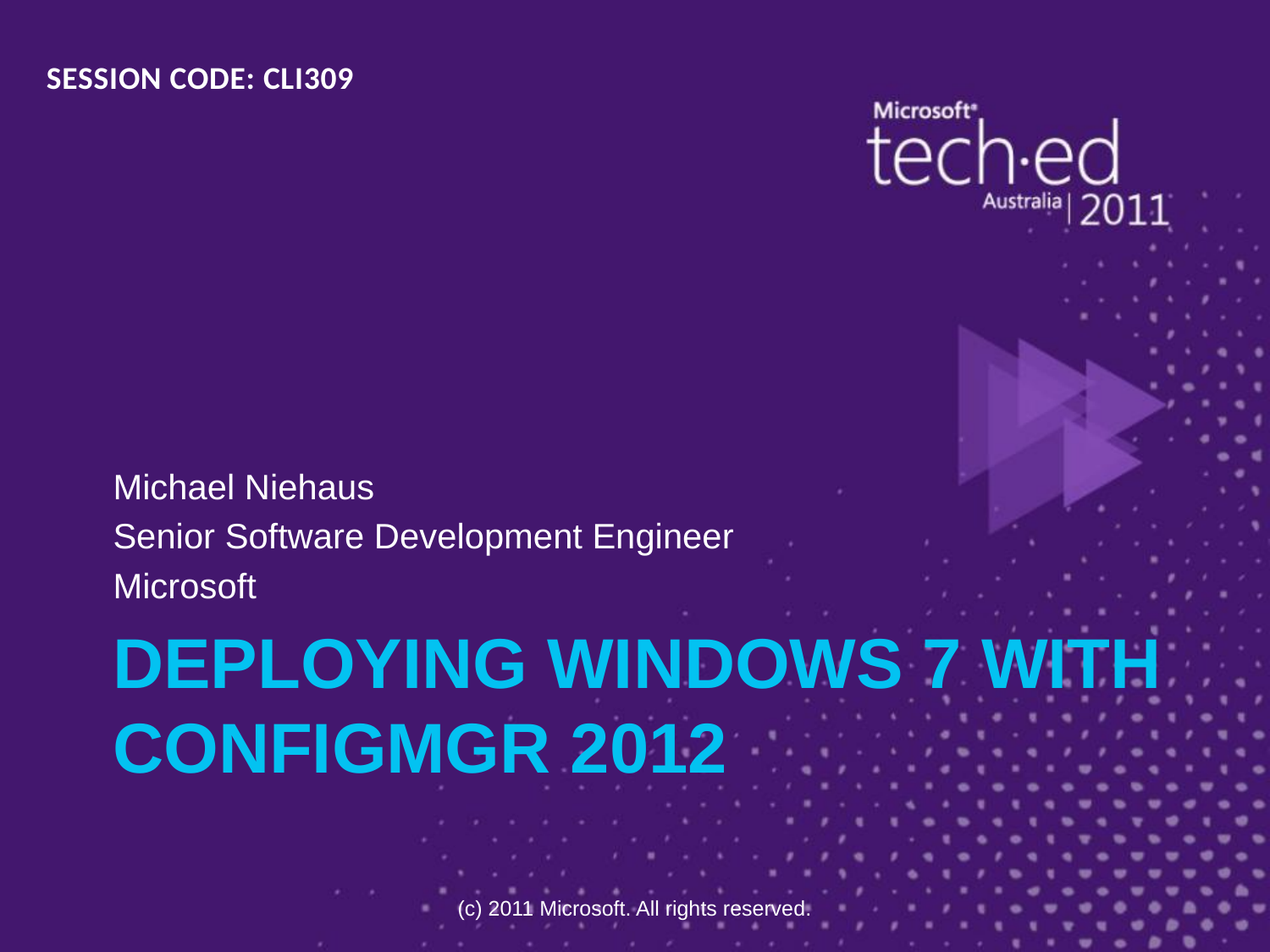

SESSION CODE: CLI309
Michael Niehaus
Senior Software Development Engineer
Microsoft
# Deploying Windows 7 with ConfigMgr 2012
(c) 2011 Microsoft. All rights reserved.